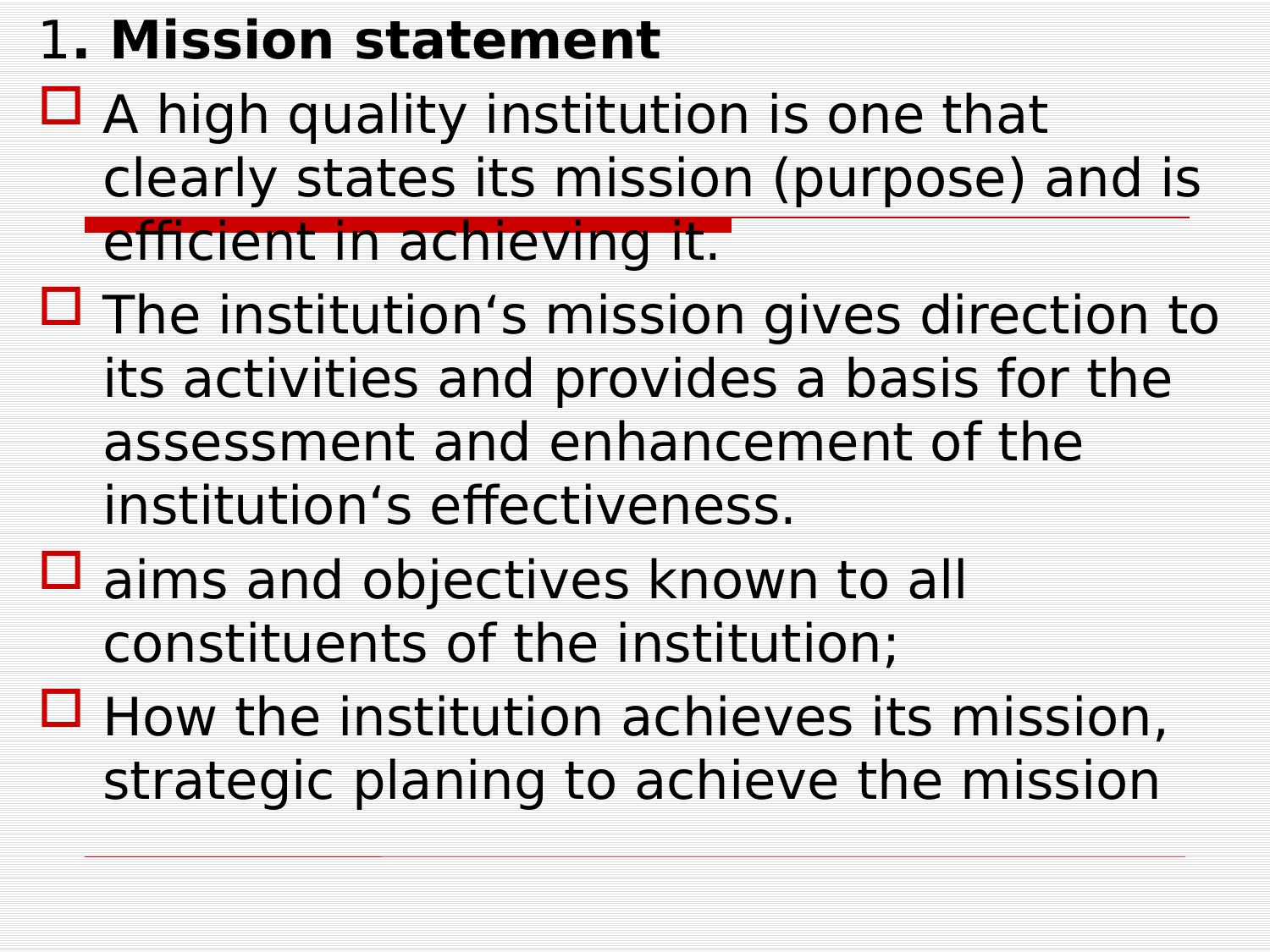

1. Mission statement
A high quality institution is one that clearly states its mission (purpose) and is efficient in achieving it.
The institution‘s mission gives direction to its activities and provides a basis for the assessment and enhancement of the institution‘s effectiveness.
aims and objectives known to all constituents of the institution;
How the institution achieves its mission, strategic planing to achieve the mission